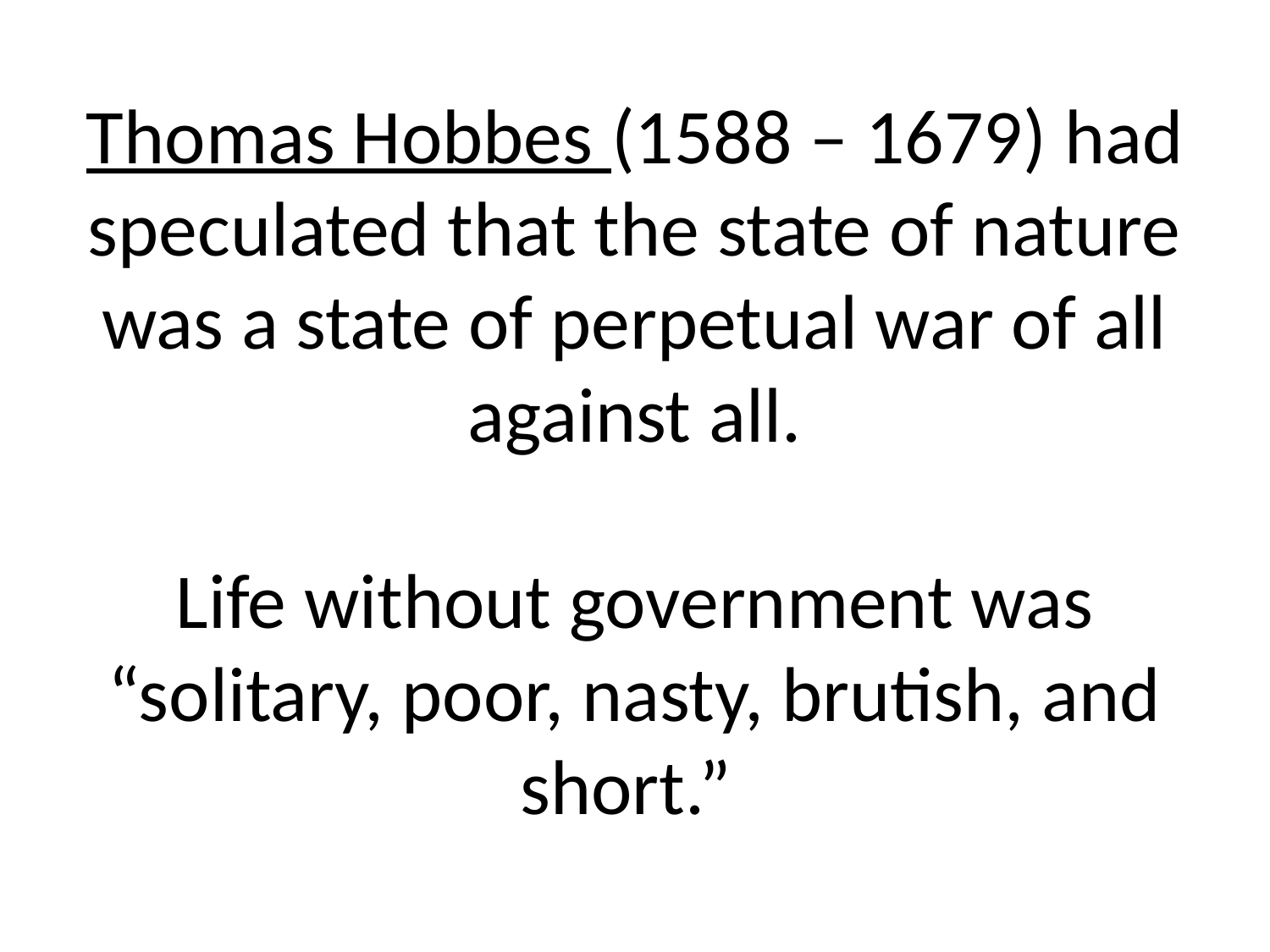

# Thomas Hobbes (1588 – 1679) had speculated that the state of nature was a state of perpetual war of all against all. Life without government was “solitary, poor, nasty, brutish, and short.”